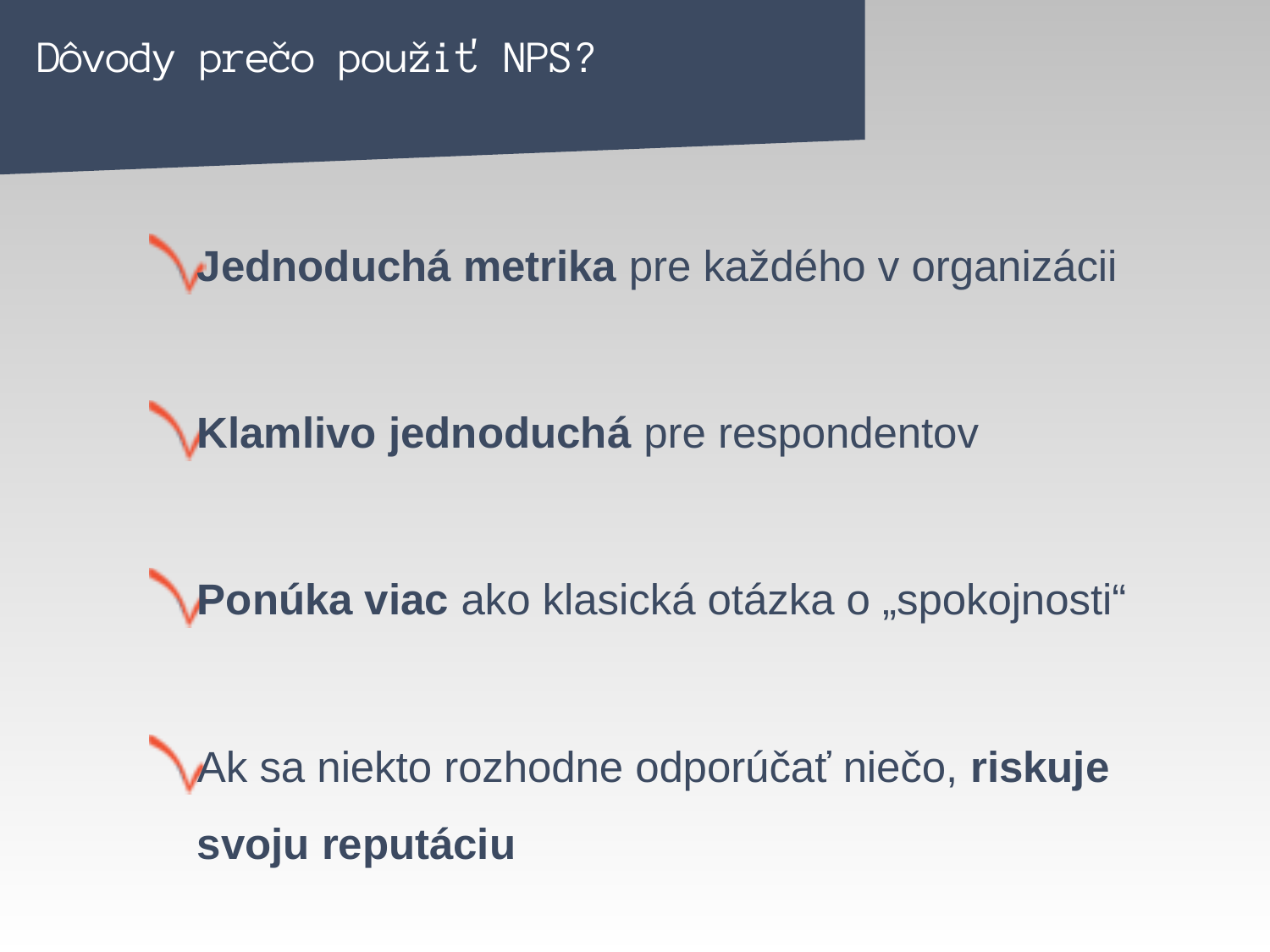

# Dôvody prečo použiť NPS?
Jednoduchá metrika pre každého v organizácii

Klamlivo jednoduchá pre respondentov

Ponúka viac ako klasická otázka o „spokojnosti“

Ak sa niekto rozhodne odporúčať niečo, riskuje svoju reputáciu